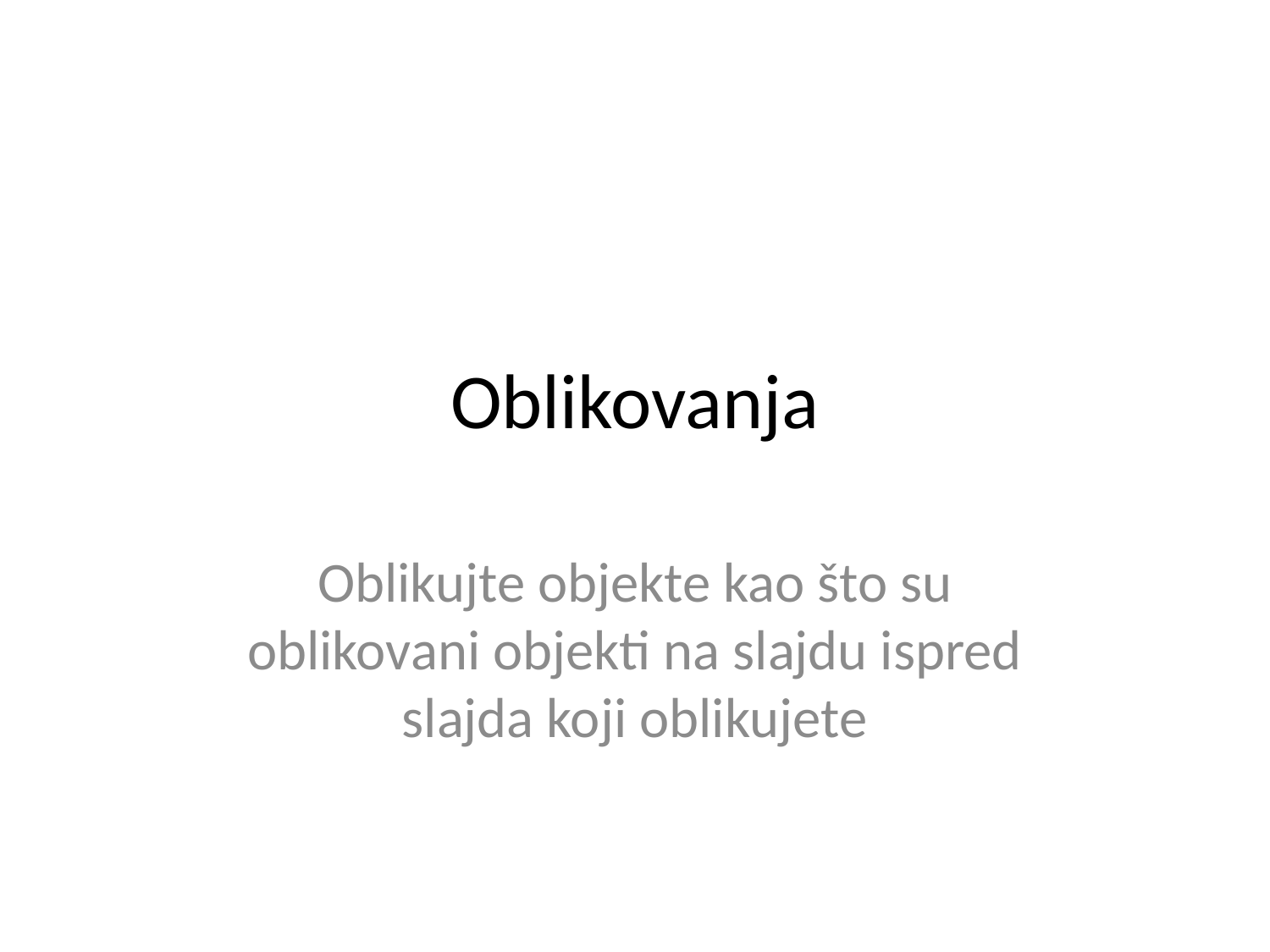

# Oblikovanja
Oblikujte objekte kao što su oblikovani objekti na slajdu ispred slajda koji oblikujete